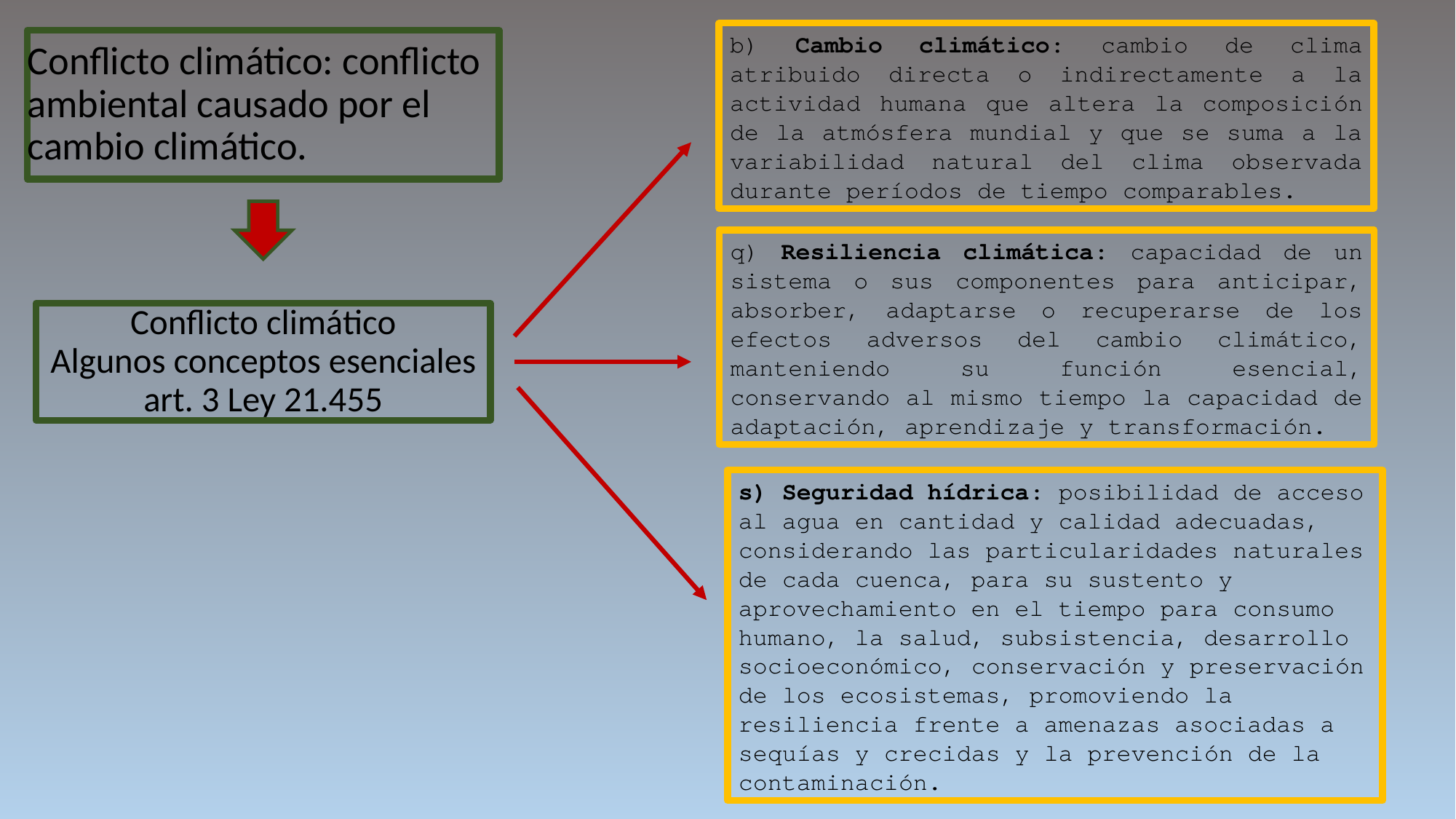

b) Cambio climático: cambio de clima atribuido directa o indirectamente a la actividad humana que altera la composición de la atmósfera mundial y que se suma a la variabilidad natural del clima observada durante períodos de tiempo comparables.
# Conflicto climático: conflicto ambiental causado por el cambio climático.

q) Resiliencia climática: capacidad de un sistema o sus componentes para anticipar, absorber, adaptarse o recuperarse de los efectos adversos del cambio climático, manteniendo su función esencial, conservando al mismo tiempo la capacidad de adaptación, aprendizaje y transformación.
Conflicto climático
Algunos conceptos esenciales
art. 3 Ley 21.455
s) Seguridad hídrica: posibilidad de acceso al agua en cantidad y calidad adecuadas, considerando las particularidades naturales de cada cuenca, para su sustento y aprovechamiento en el tiempo para consumo humano, la salud, subsistencia, desarrollo socioeconómico, conservación y preservación de los ecosistemas, promoviendo la resiliencia frente a amenazas asociadas a sequías y crecidas y la prevención de la contaminación.